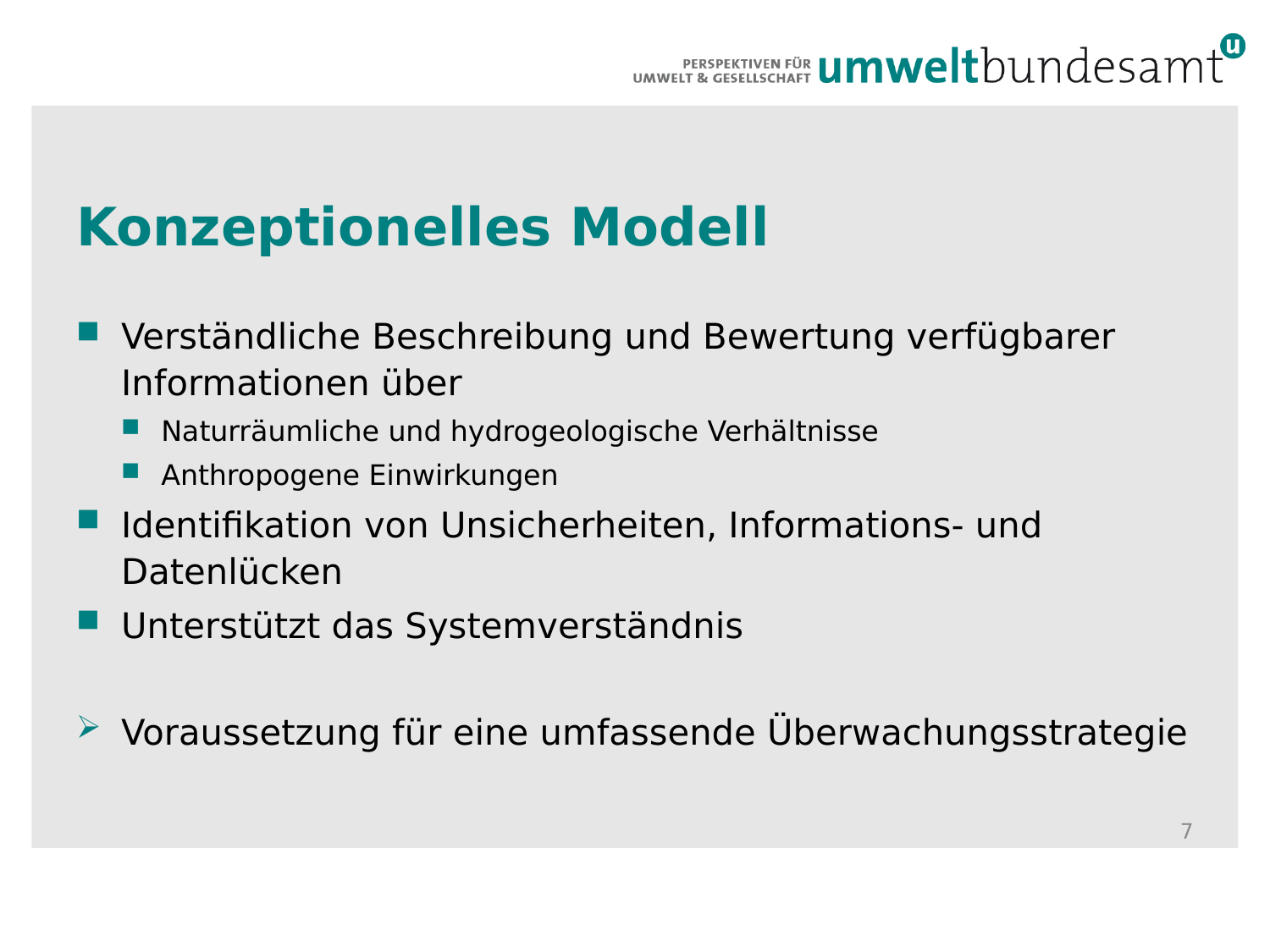

# Konzeptionelles Modell
Verständliche Beschreibung und Bewertung verfügbarer Informationen über
Naturräumliche und hydrogeologische Verhältnisse
Anthropogene Einwirkungen
Identifikation von Unsicherheiten, Informations- und Datenlücken
Unterstützt das Systemverständnis

Voraussetzung für eine umfassende Überwachungsstrategie
7